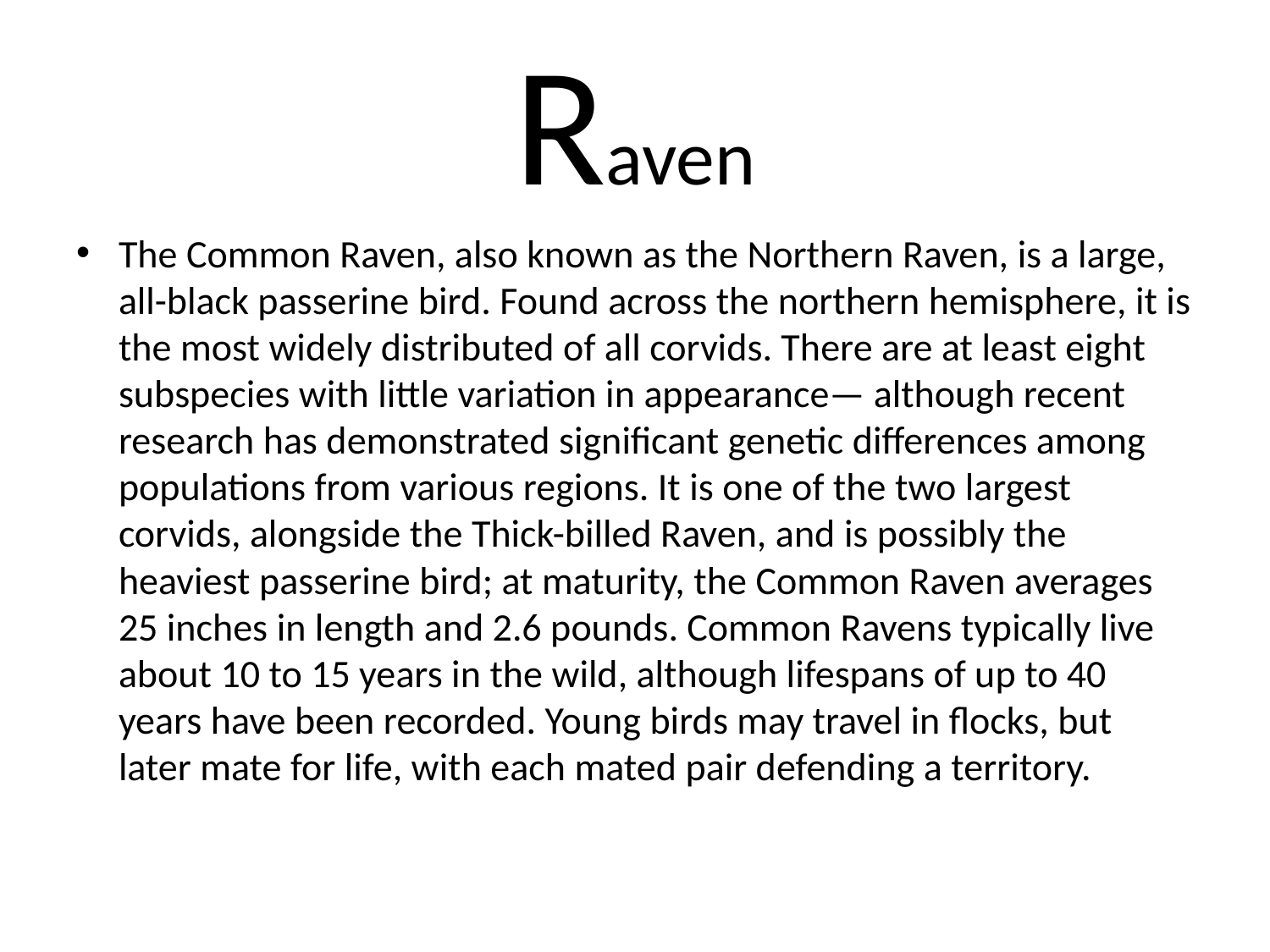

# Raven
The Common Raven, also known as the Northern Raven, is a large, all-black passerine bird. Found across the northern hemisphere, it is the most widely distributed of all corvids. There are at least eight subspecies with little variation in appearance— although recent research has demonstrated significant genetic differences among populations from various regions. It is one of the two largest corvids, alongside the Thick-billed Raven, and is possibly the heaviest passerine bird; at maturity, the Common Raven averages 25 inches in length and 2.6 pounds. Common Ravens typically live about 10 to 15 years in the wild, although lifespans of up to 40 years have been recorded. Young birds may travel in flocks, but later mate for life, with each mated pair defending a territory.